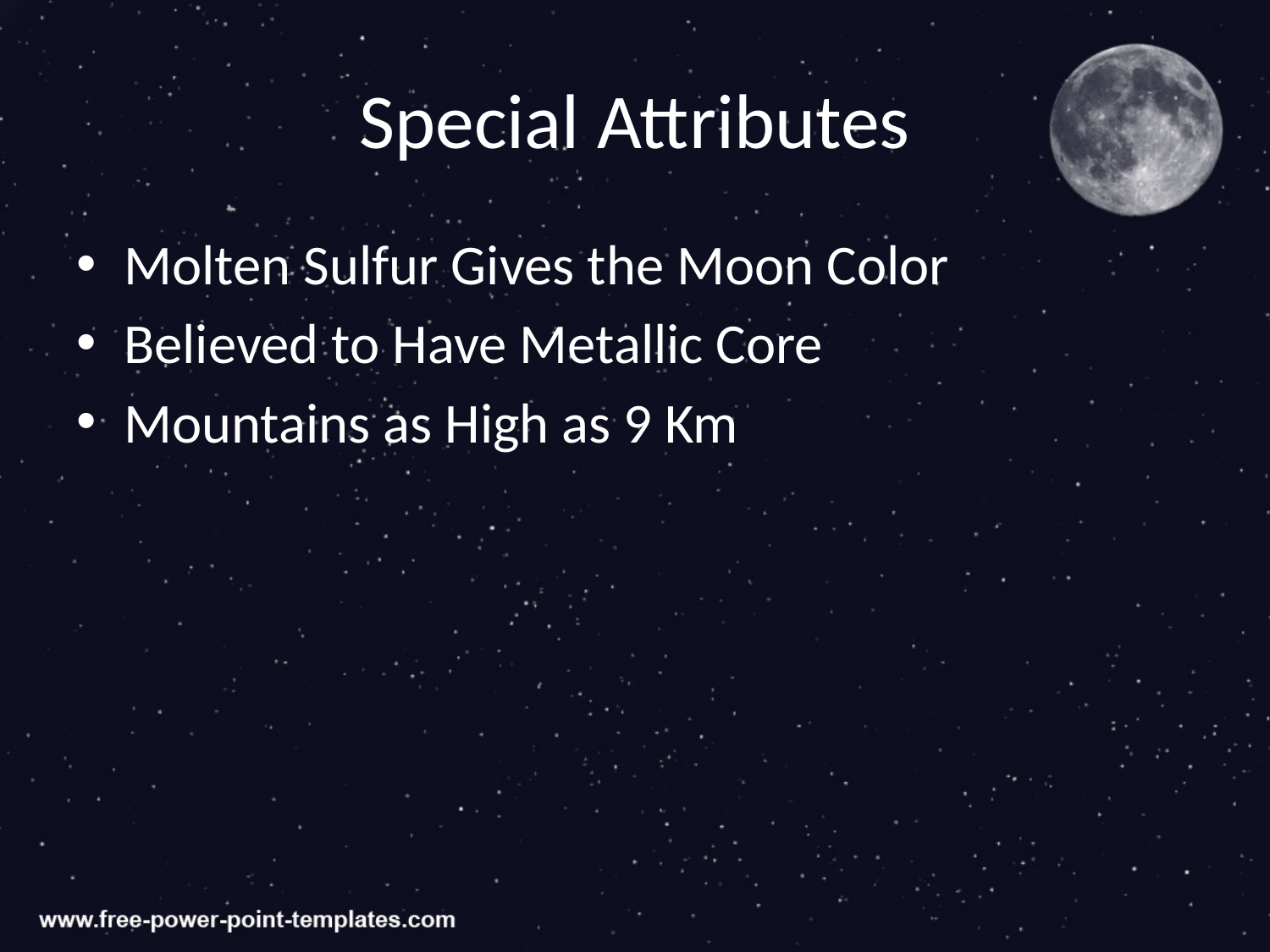

# Special Attributes
Molten Sulfur Gives the Moon Color
Believed to Have Metallic Core
Mountains as High as 9 Km